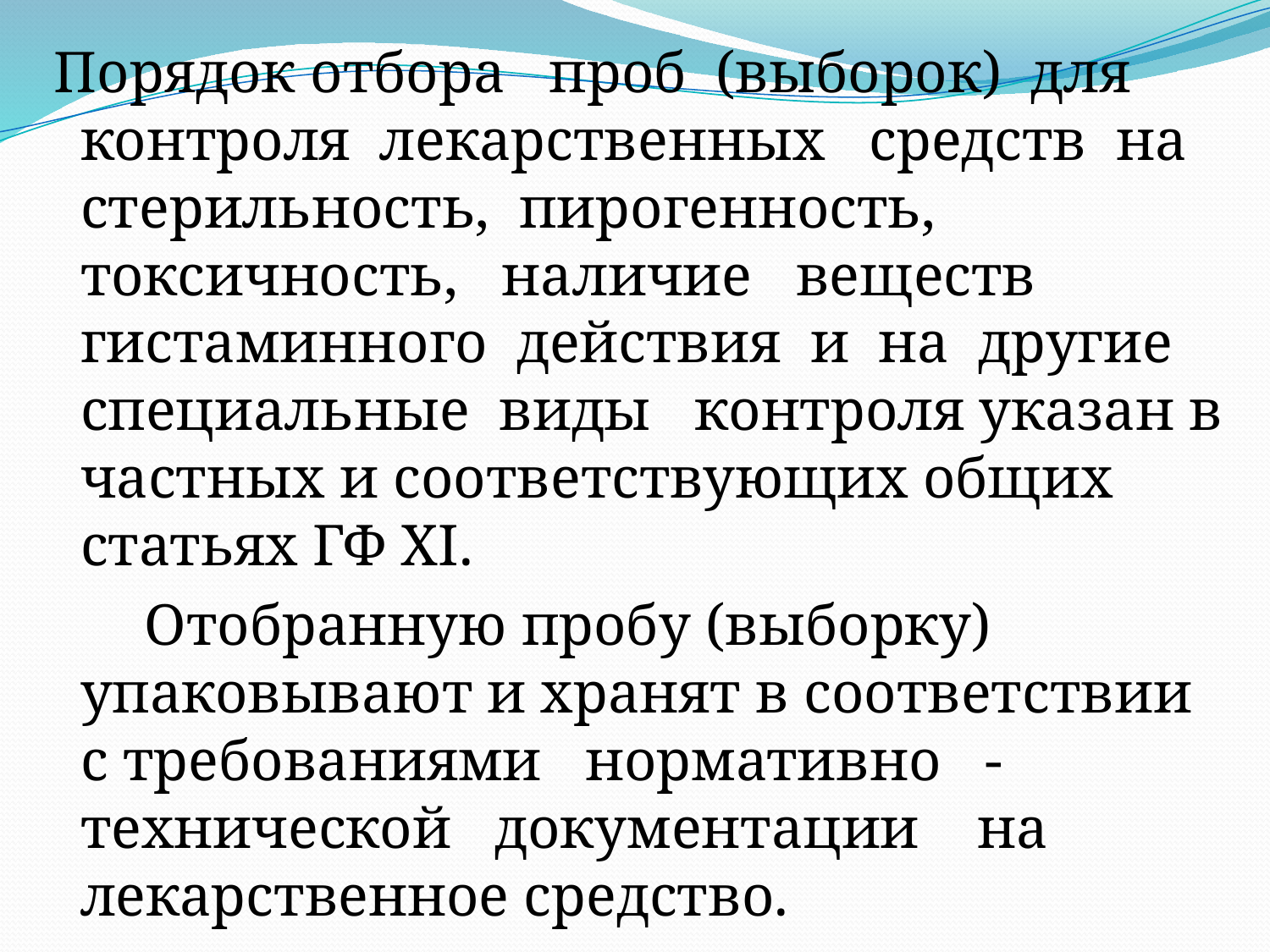

Порядок отбора   проб  (выборок)  для  контроля  лекарственных   средств  на  стерильность,  пирогенность,   токсичность,   наличие   веществ   гистаминного  действия  и  на  другие  специальные  виды   контроля указан в частных и соответствующих общих статьях ГФ XI.
       Отобранную пробу (выборку) упаковывают и хранят в соответствии   с требованиями   нормативно   -   технической   документации    на   лекарственное средство.
#